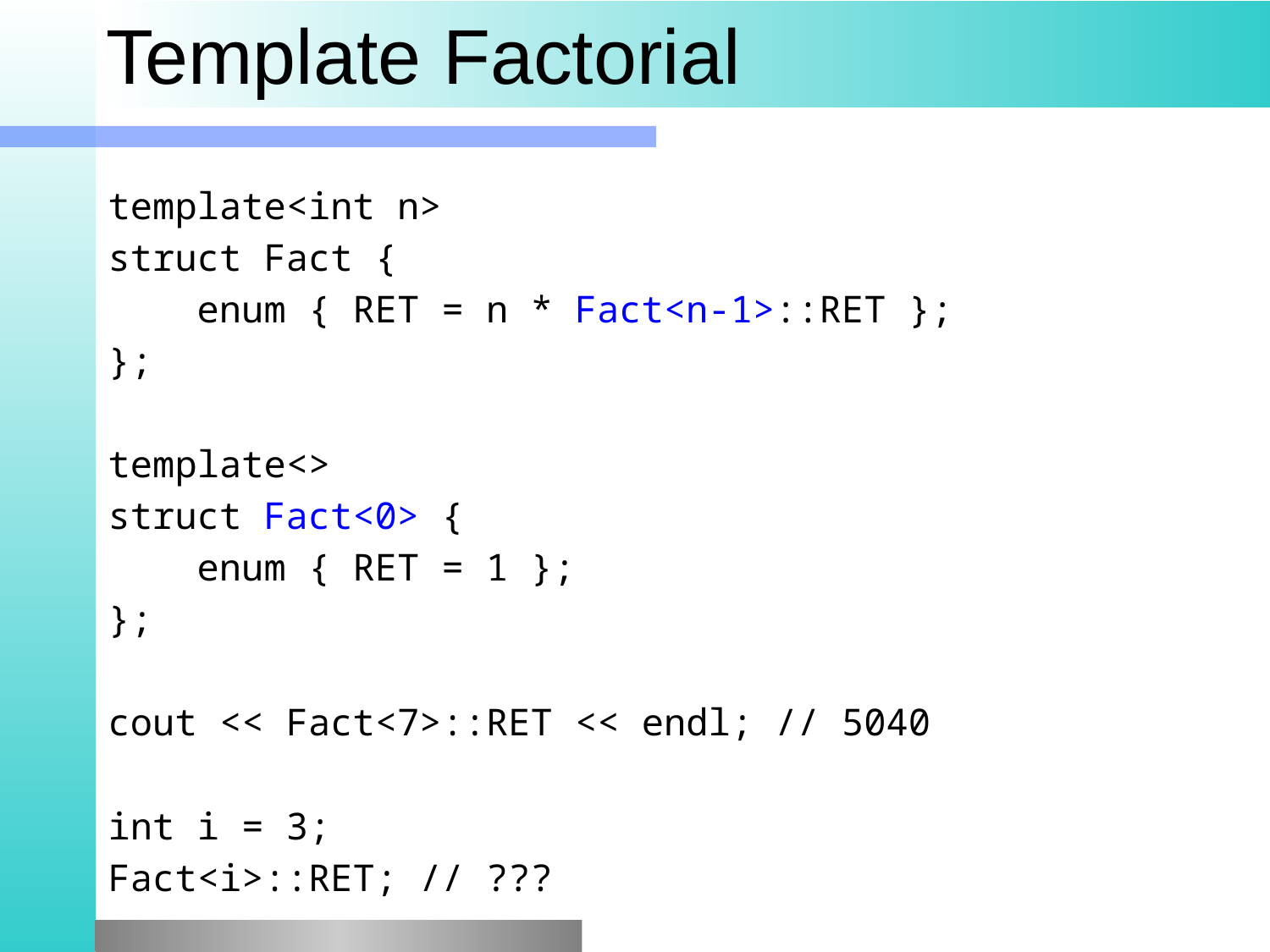

# Template Factorial
template<int n>
struct Fact {
    enum { RET = n * Fact<n-1>::RET };
};

template<>
struct Fact<0> {
    enum { RET = 1 };
};

cout << Fact<7>::RET << endl; // 5040

int i = 3;
Fact<i>::RET; // ???